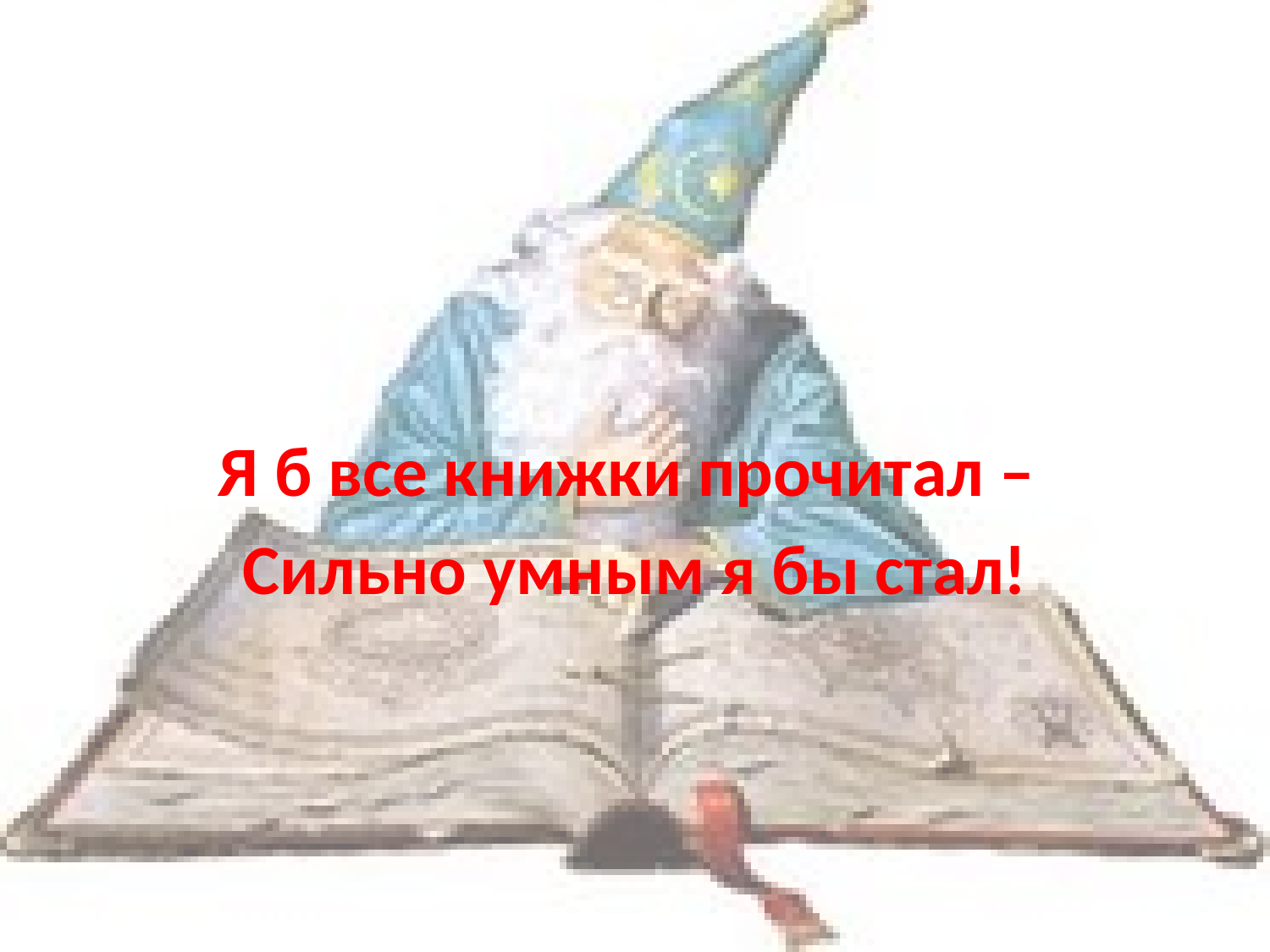

#

Я б все книжки прочитал –
Сильно умным я бы стал!